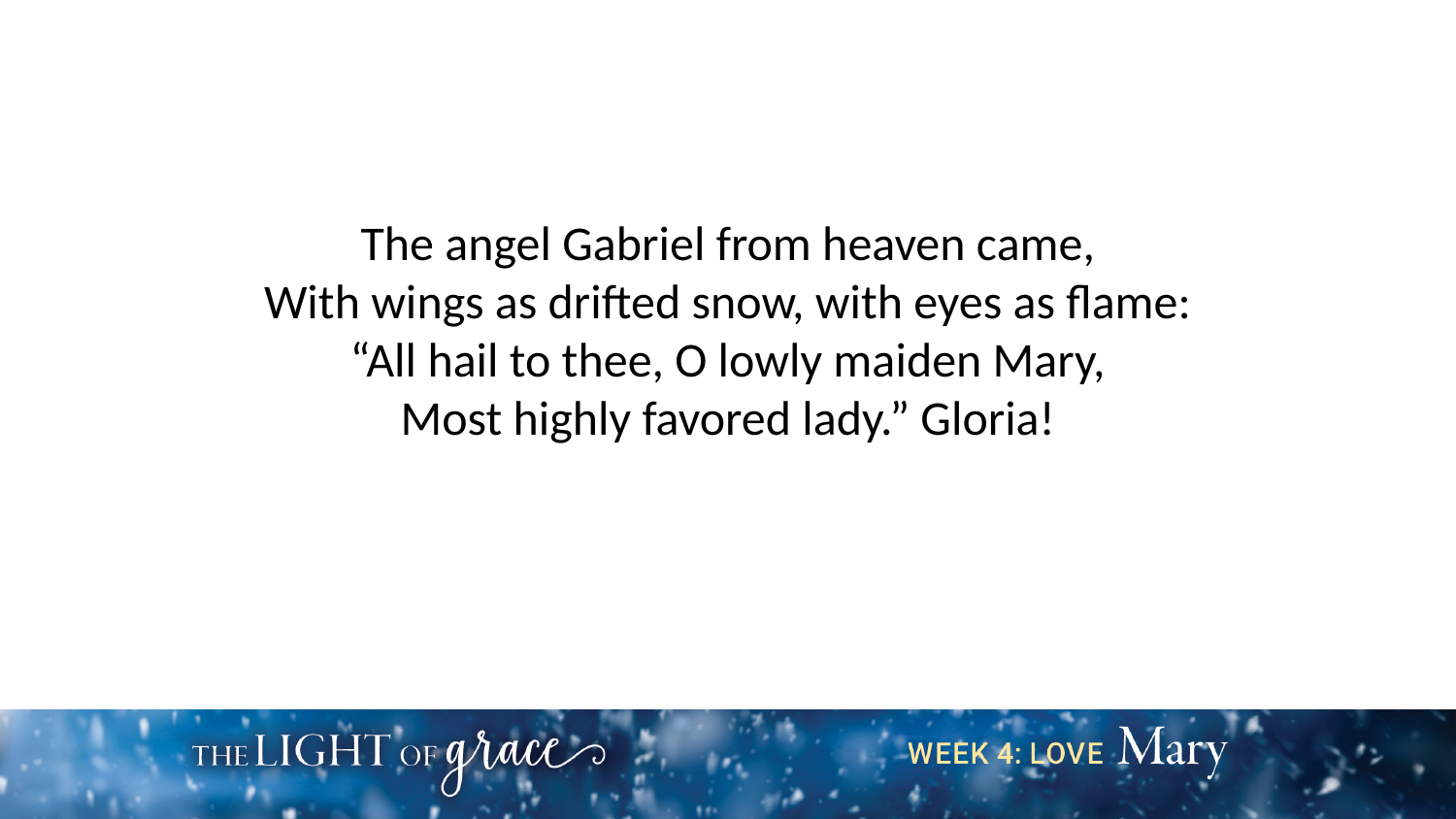

The angel Gabriel from heaven came,
With wings as drifted snow, with eyes as flame:
“All hail to thee, O lowly maiden Mary,
Most highly favored lady.” Gloria!